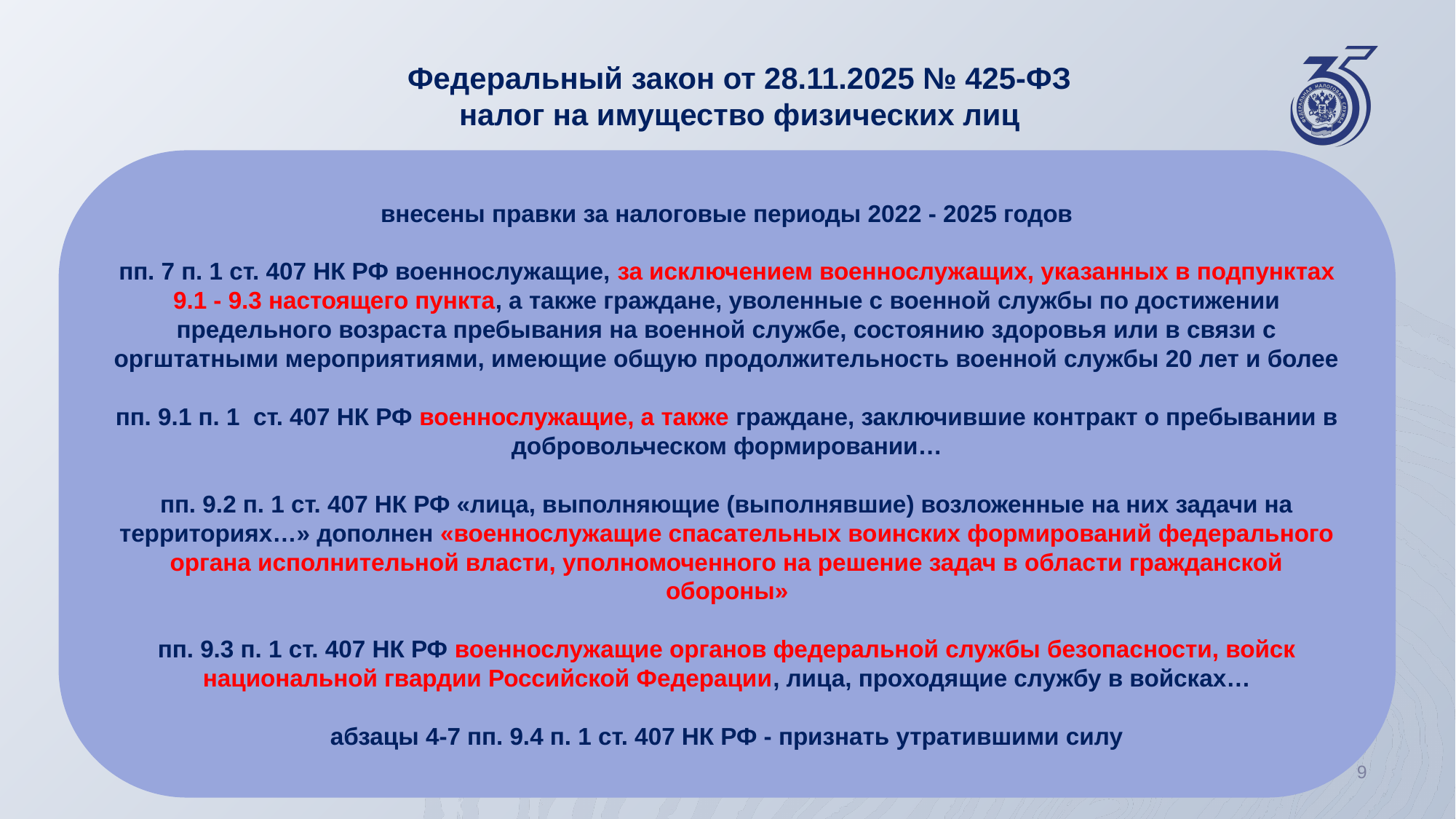

Федеральный закон от 28.11.2025 № 425-ФЗ
налог на имущество физических лиц
внесены правки за налоговые периоды 2022 - 2025 годов

пп. 7 п. 1 ст. 407 НК РФ военнослужащие, за исключением военнослужащих, указанных в подпунктах 9.1 - 9.3 настоящего пункта, а также граждане, уволенные с военной службы по достижении предельного возраста пребывания на военной службе, состоянию здоровья или в связи с оргштатными мероприятиями, имеющие общую продолжительность военной службы 20 лет и более

пп. 9.1 п. 1  ст. 407 НК РФ военнослужащие, а также граждане, заключившие контракт о пребывании в добровольческом формировании…

пп. 9.2 п. 1 ст. 407 НК РФ «лица, выполняющие (выполнявшие) возложенные на них задачи на территориях…» дополнен «военнослужащие спасательных воинских формирований федерального органа исполнительной власти, уполномоченного на решение задач в области гражданской обороны»

пп. 9.3 п. 1 ст. 407 НК РФ военнослужащие органов федеральной службы безопасности, войск национальной гвардии Российской Федерации, лица, проходящие службу в войсках…

абзацы 4-7 пп. 9.4 п. 1 ст. 407 НК РФ - признать утратившими силу
9